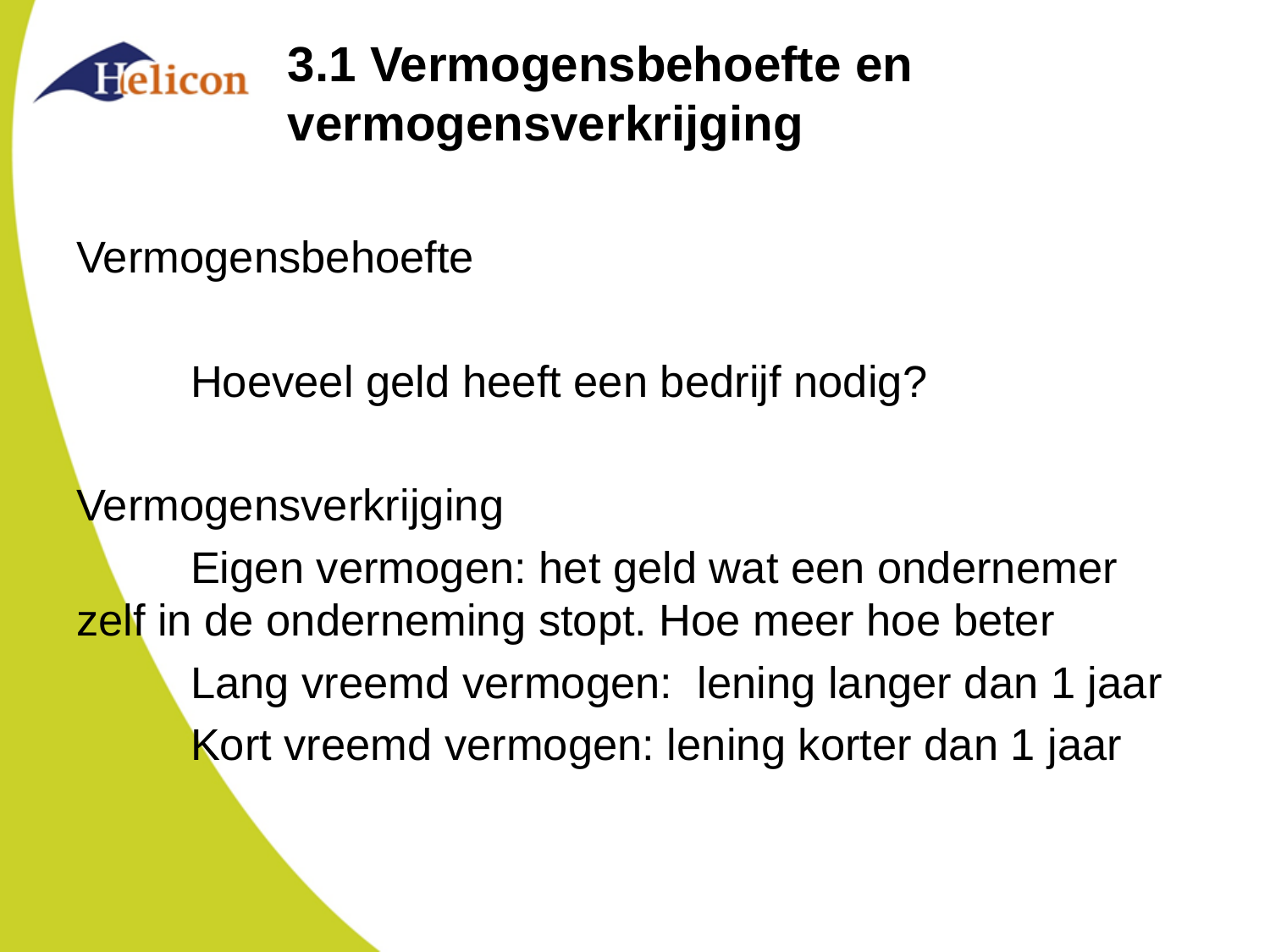

# 3.1 Vermogensbehoefte en vermogensverkrijging
Vermogensbehoefte

	Hoeveel geld heeft een bedrijf nodig?

Vermogensverkrijging
	Eigen vermogen: het geld wat een ondernemer 	zelf in de onderneming stopt. Hoe meer hoe beter
	Lang vreemd vermogen:  lening langer dan 1 jaar
	Kort vreemd vermogen: lening korter dan 1 jaar